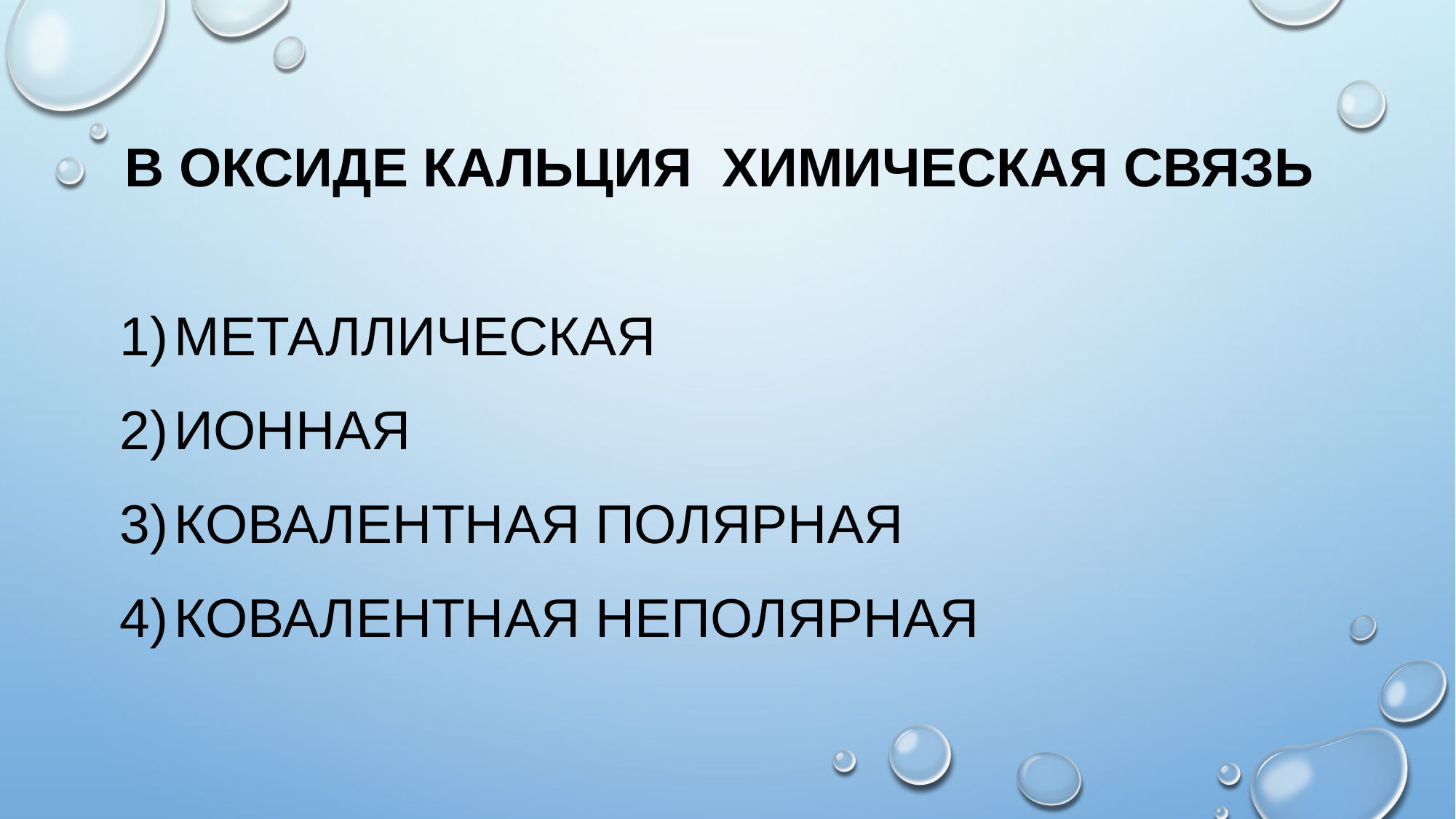

# В оксиде кальция  химическая связь
металлическая
ионная
ковалентная полярная
ковалентная неполярная